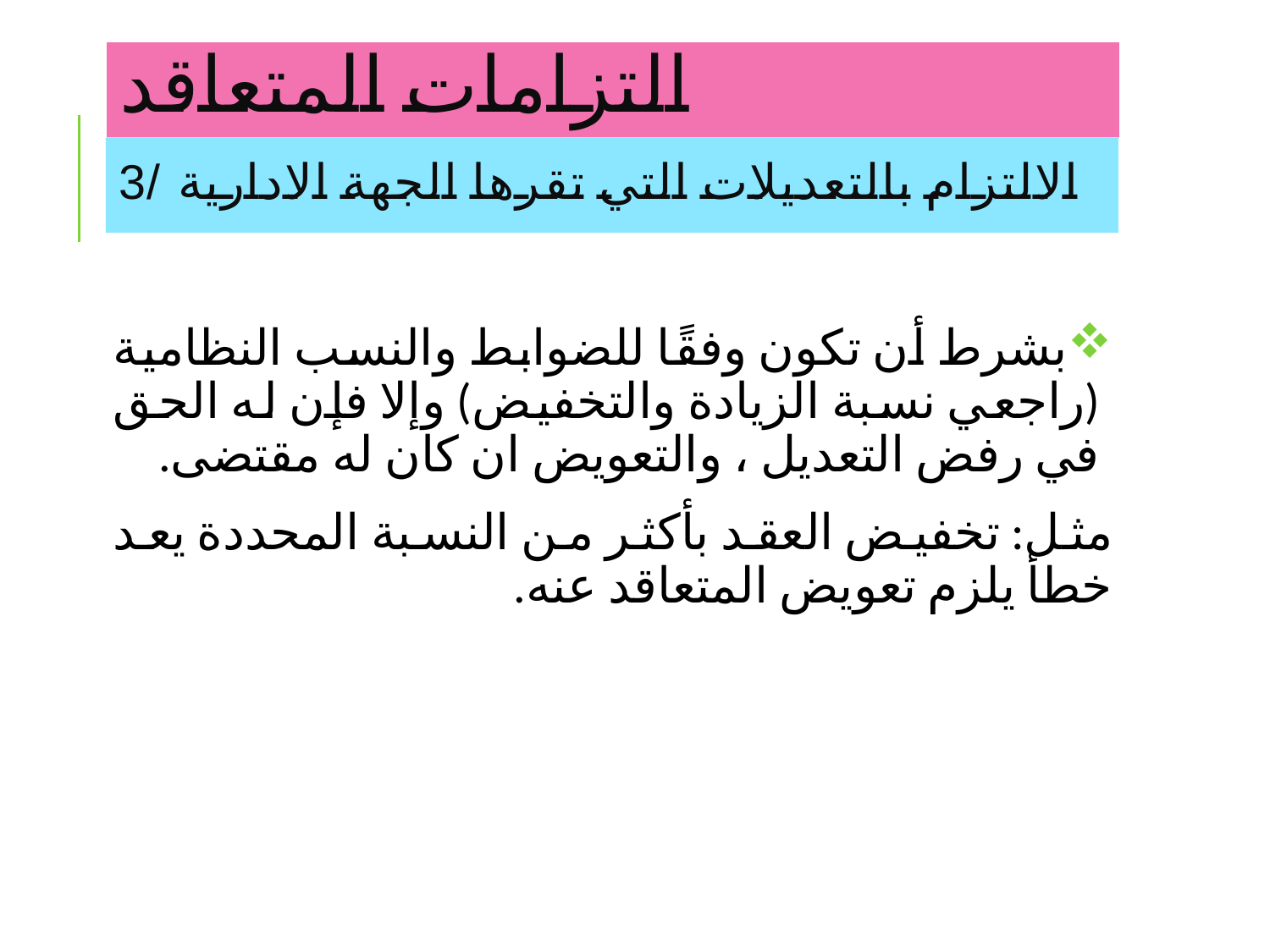

# التزامات المتعاقد
3/ الالتزام بالتعديلات التي تقرها الجهة الادارية

بشرط أن تكون وفقًا للضوابط والنسب النظامية (راجعي نسبة الزيادة والتخفيض) وإلا فإن له الحق في رفض التعديل ، والتعويض ان كان له مقتضى.
مثل: تخفيض العقد بأكثر من النسبة المحددة يعد خطأ يلزم تعويض المتعاقد عنه.